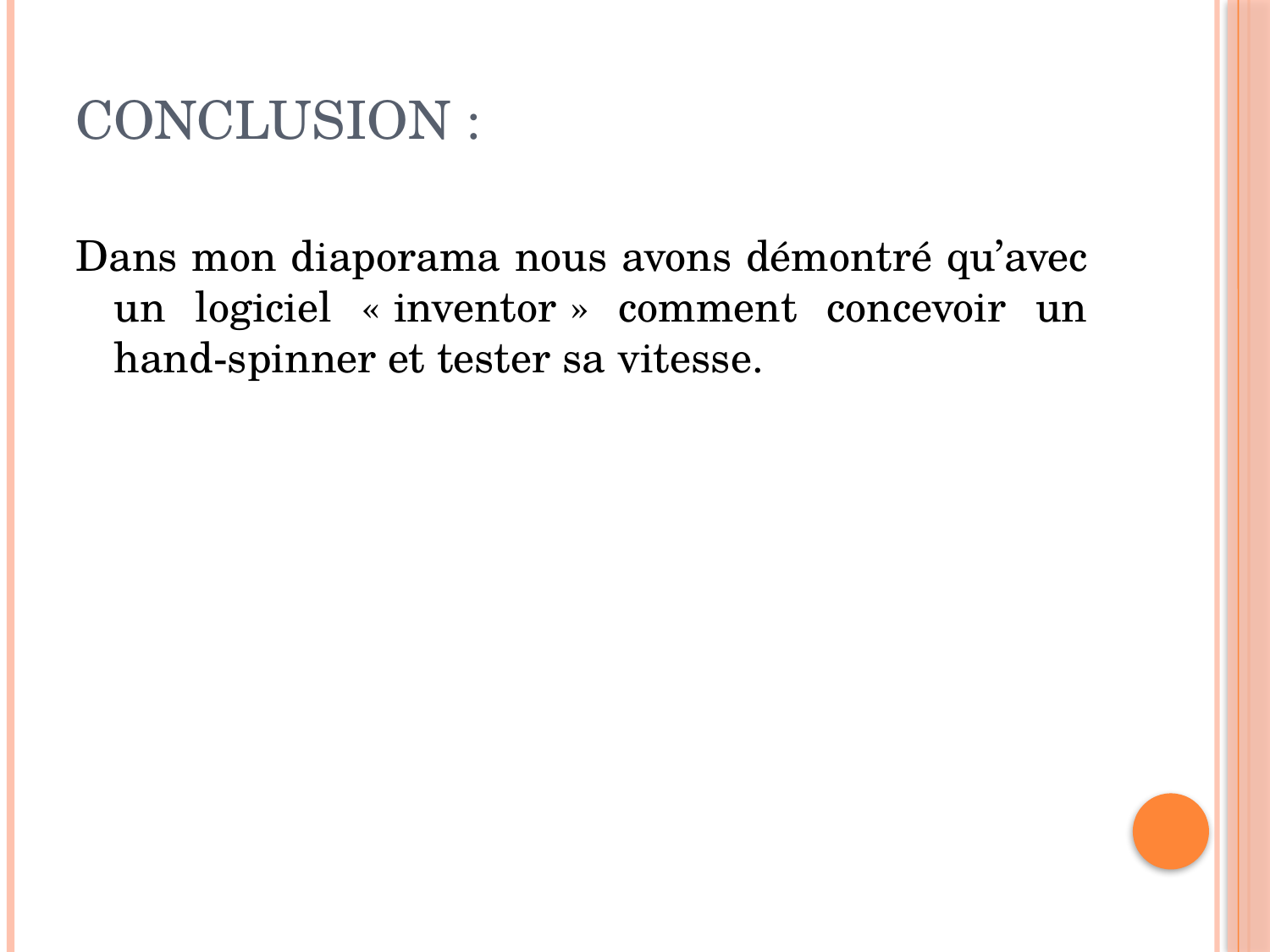

# Conclusion :
Dans mon diaporama nous avons démontré qu’avec un logiciel « inventor » comment concevoir un hand-spinner et tester sa vitesse.